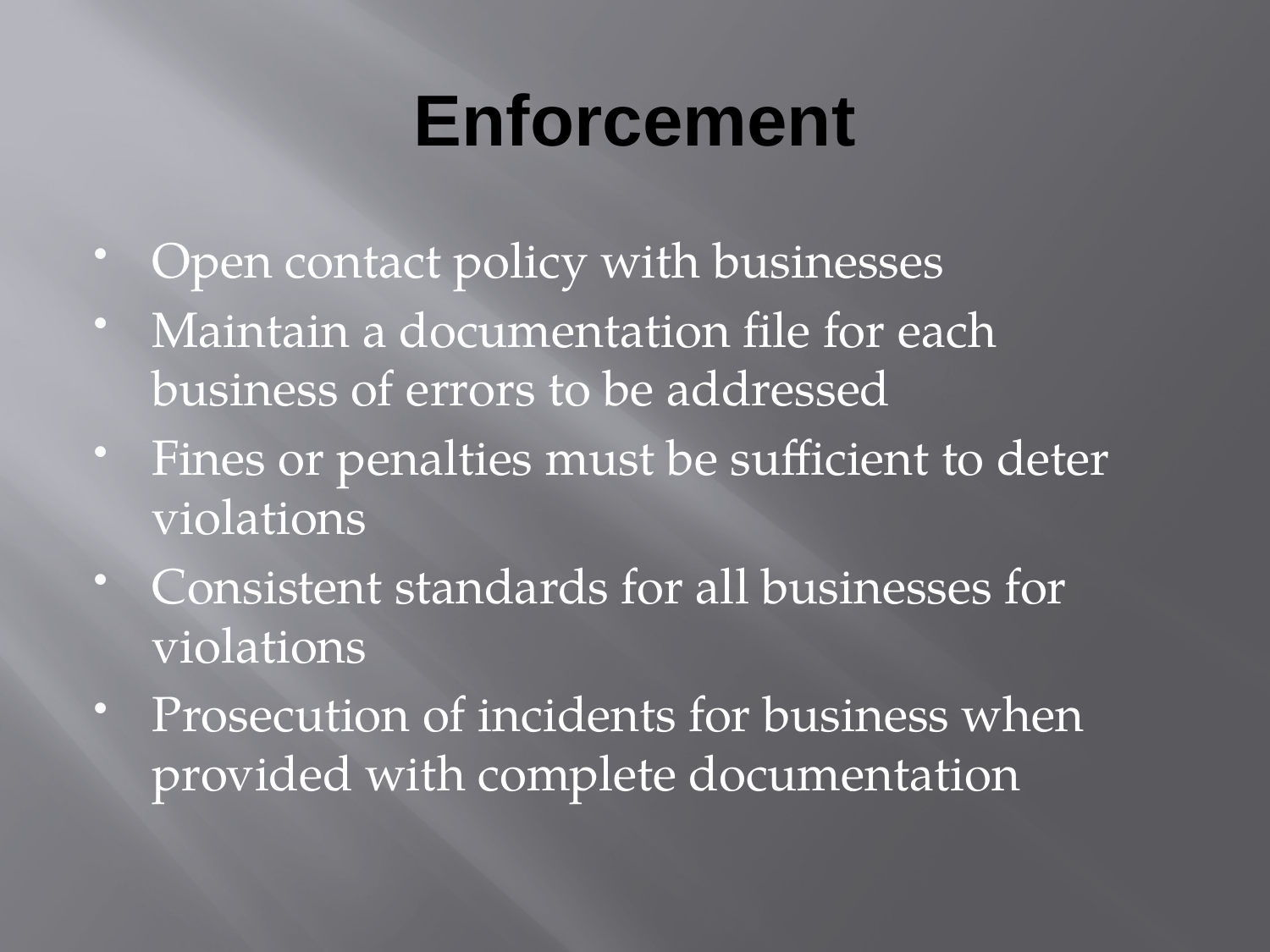

# Enforcement
Open contact policy with businesses
Maintain a documentation file for each business of errors to be addressed
Fines or penalties must be sufficient to deter violations
Consistent standards for all businesses for violations
Prosecution of incidents for business when provided with complete documentation